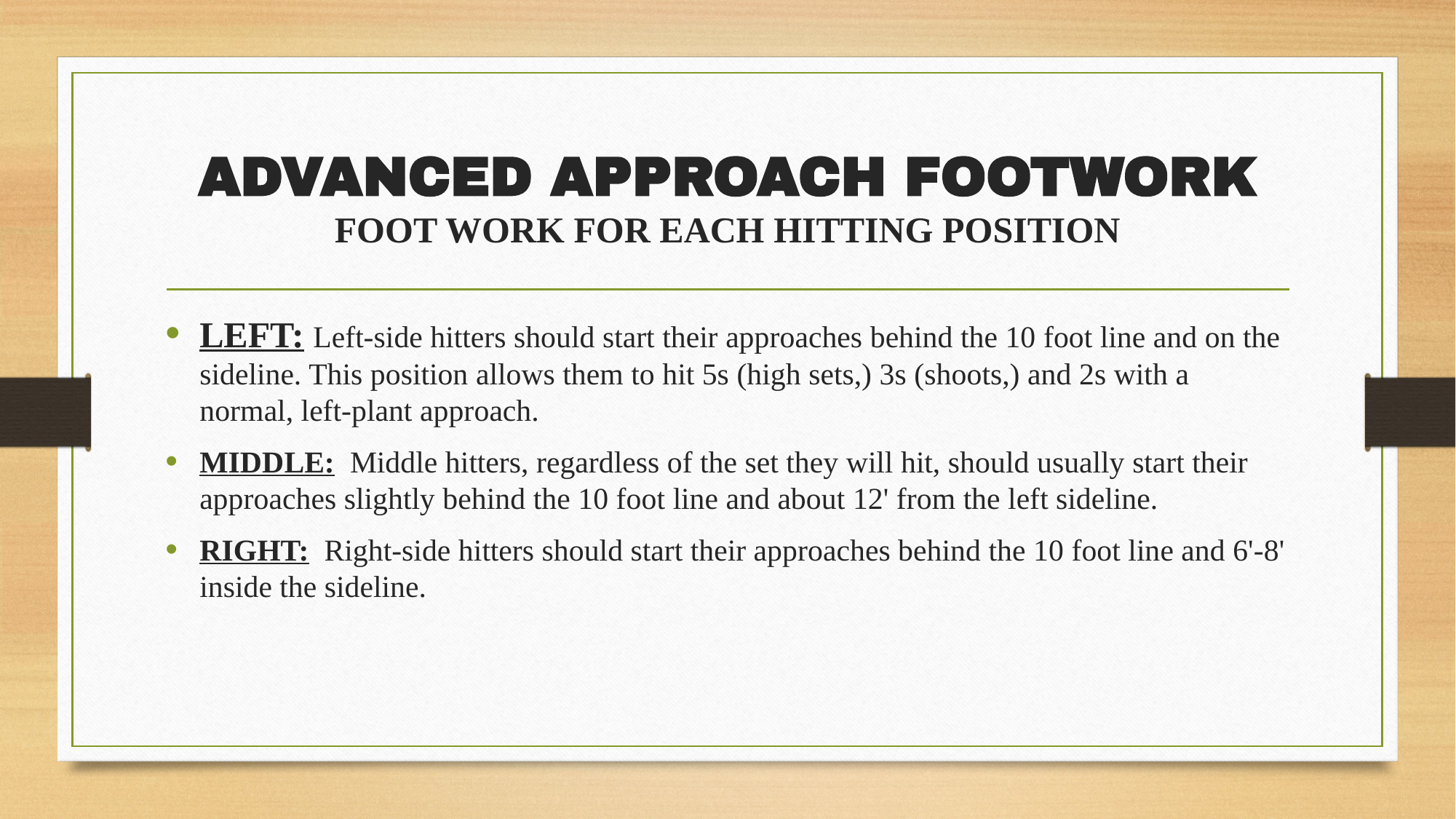

# ADVANCED APPROACH FOOTWORK FOOT WORK FOR EACH HITTING POSITION
LEFT: Left-side hitters should start their approaches behind the 10 foot line and on the sideline. This position allows them to hit 5s (high sets,) 3s (shoots,) and 2s with a normal, left-plant approach.
MIDDLE:  Middle hitters, regardless of the set they will hit, should usually start their approaches slightly behind the 10 foot line and about 12' from the left sideline.
RIGHT:  Right-side hitters should start their approaches behind the 10 foot line and 6'-8' inside the sideline.